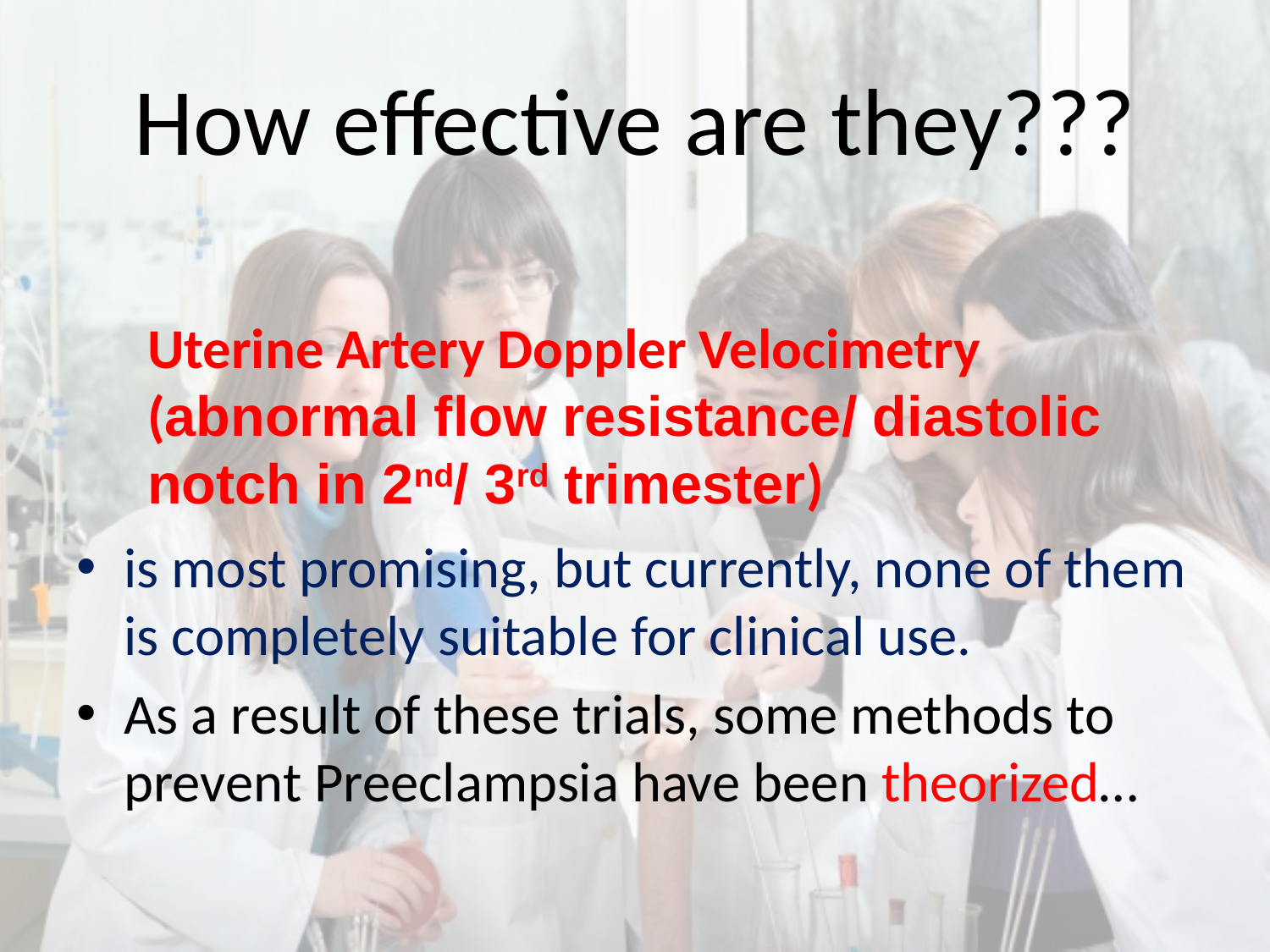

# How effective are they???
Uterine Artery Doppler Velocimetry (abnormal flow resistance/ diastolic notch in 2nd/ 3rd trimester)

is most promising, but currently, none of them is completely suitable for clinical use.
As a result of these trials, some methods to prevent Preeclampsia have been theorized…